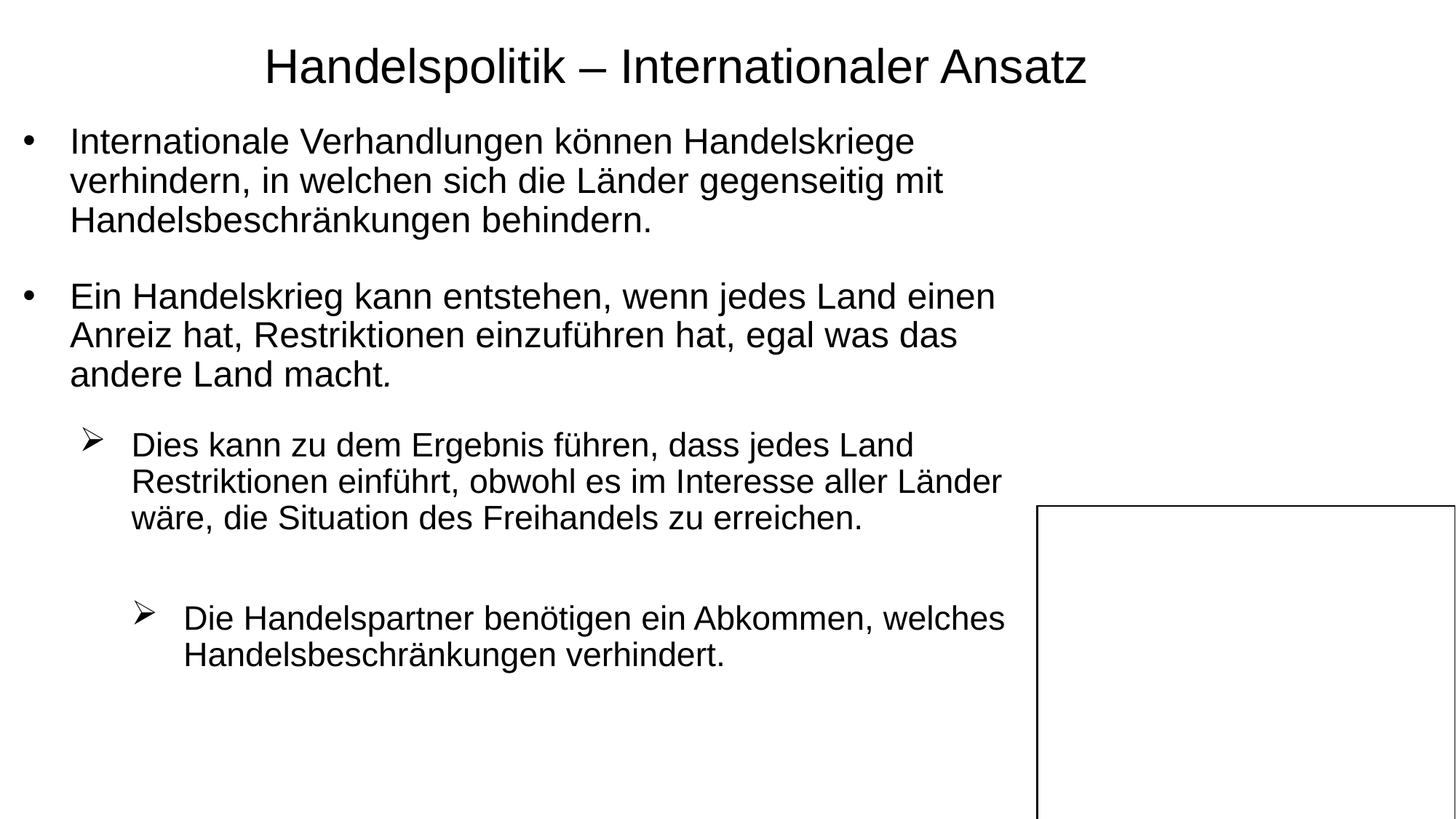

Handelspolitik – Internationaler Ansatz
Internationale Verhandlungen können Handelskriege verhindern, in welchen sich die Länder gegenseitig mit Handelsbeschränkungen behindern.
Ein Handelskrieg kann entstehen, wenn jedes Land einen Anreiz hat, Restriktionen einzuführen hat, egal was das andere Land macht.
Dies kann zu dem Ergebnis führen, dass jedes Land Restriktionen einführt, obwohl es im Interesse aller Länder wäre, die Situation des Freihandels zu erreichen.

Die Handelspartner benötigen ein Abkommen, welches Handelsbeschränkungen verhindert.